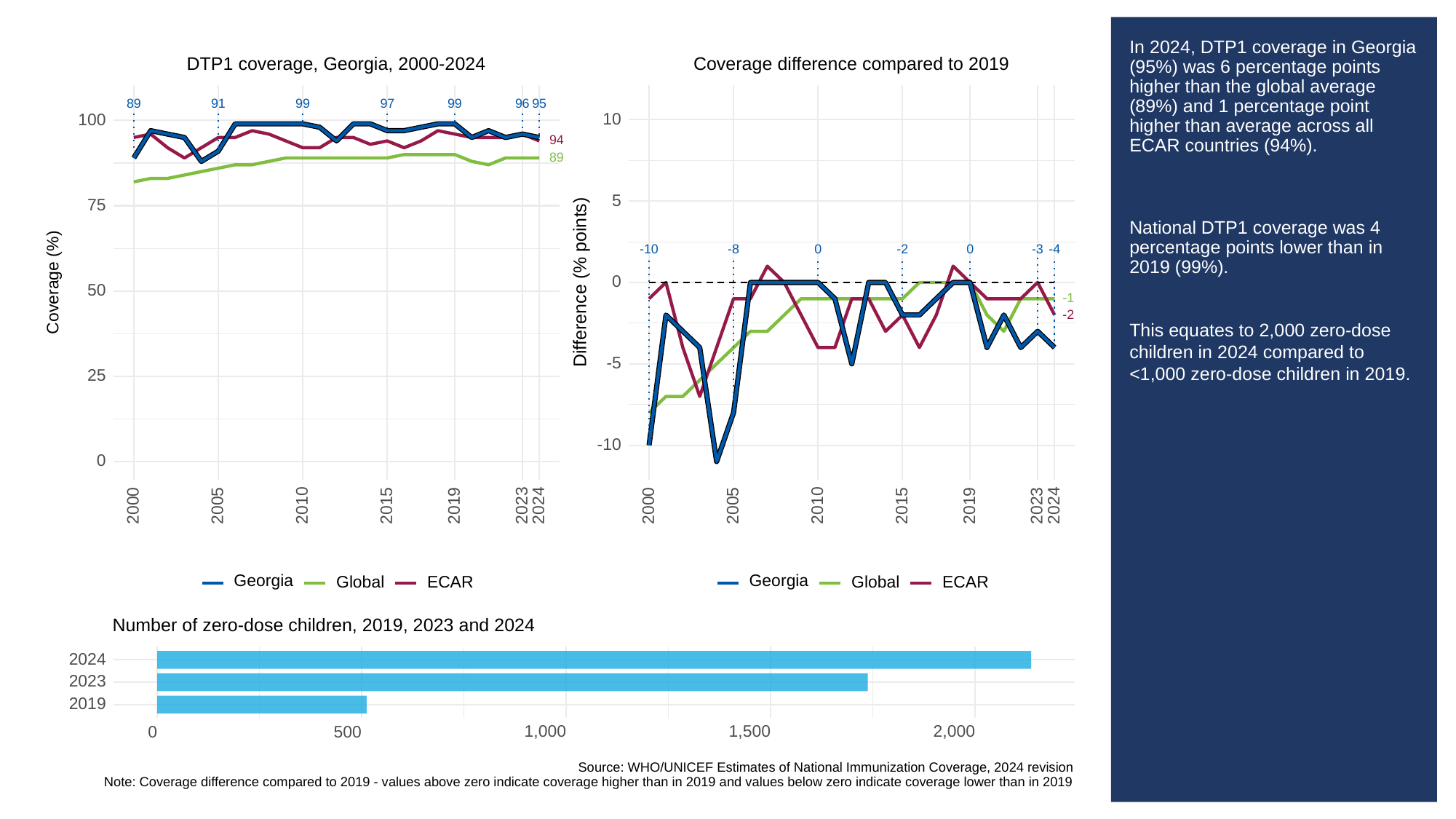

# In 2024, DTP1 coverage in Georgia (95%) was 6 percentage points higher than the global average (89%) and 1 percentage point higher than average across all ECAR countries (94%).

National DTP1 coverage was 4 percentage points lower than in 2019 (99%).

This equates to 2,000 zero-dose children in 2024 compared to <1,000 zero-dose children in 2019.

DTP1 coverage, Georgia, 2000-2024
Coverage difference compared to 2019

89
91
99
97
99
96
95
10

100

94
89

5
75

-3
-10
-8
0
0
-2
-4

Difference (% points)
Coverage (%)
0

50

-1
-2

-5

25

-10

0

2023
2023
2000
2005
2010
2015
2019
2024
2000
2005
2010
2015
2019
2024
Georgia
Georgia
Global
ECAR
Global
ECAR

Number of zero-dose children, 2019, 2023 and 2024

2024

2023

2019

1,000
1,500
2,000
0
500
Source: WHO/UNICEF Estimates of National Immunization Coverage, 2024 revision
Note: Coverage difference compared to 2019 - values above zero indicate coverage higher than in 2019 and values below zero indicate coverage lower than in 2019